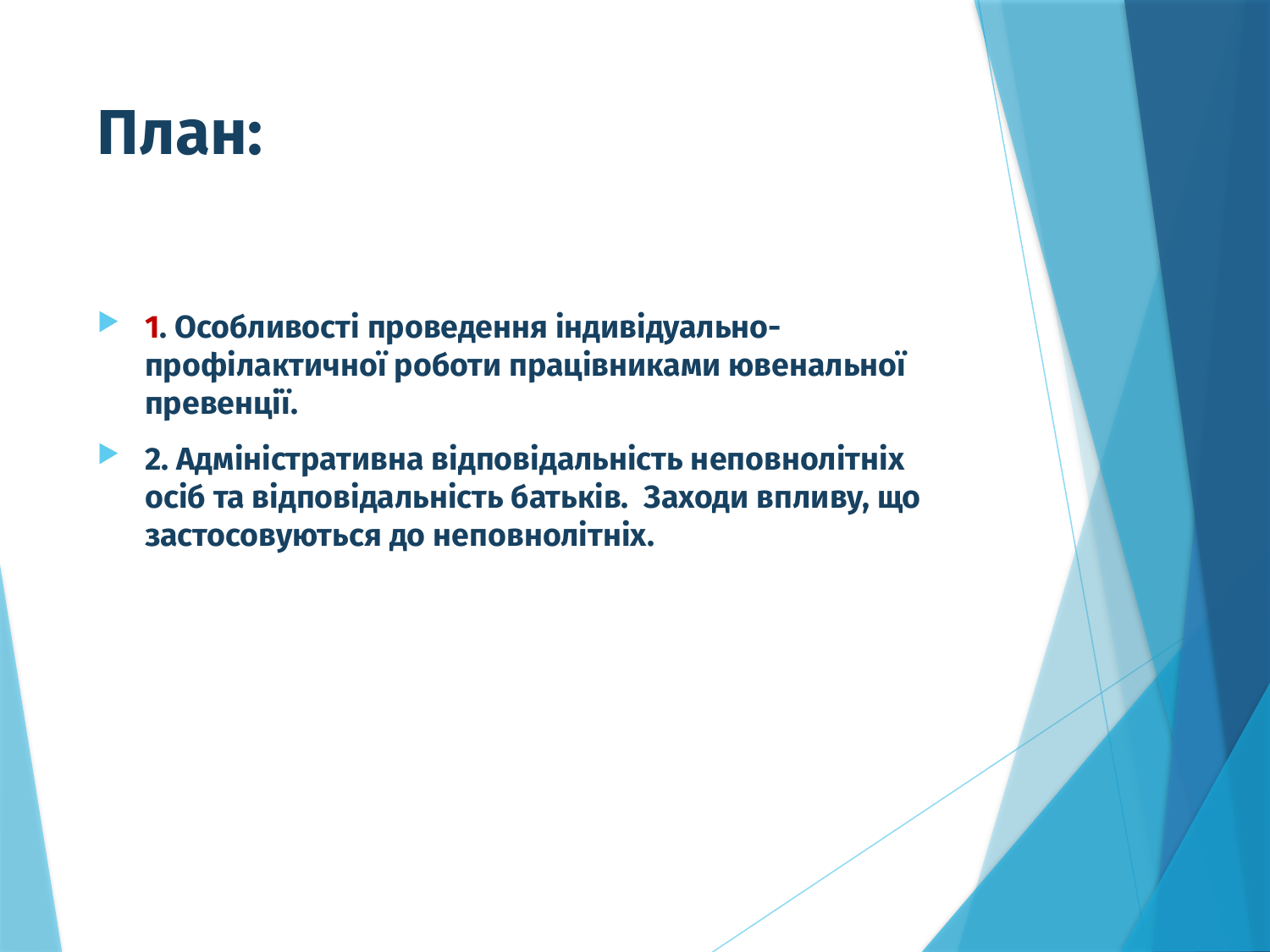

# План:
1. Особливості проведення індивідуально-профілактичної роботи працівниками ювенальної превенції.
2. Адміністративна відповідальність неповнолітніх осіб та відповідальність батьків.  Заходи впливу, що застосовуються до неповнолітніх.